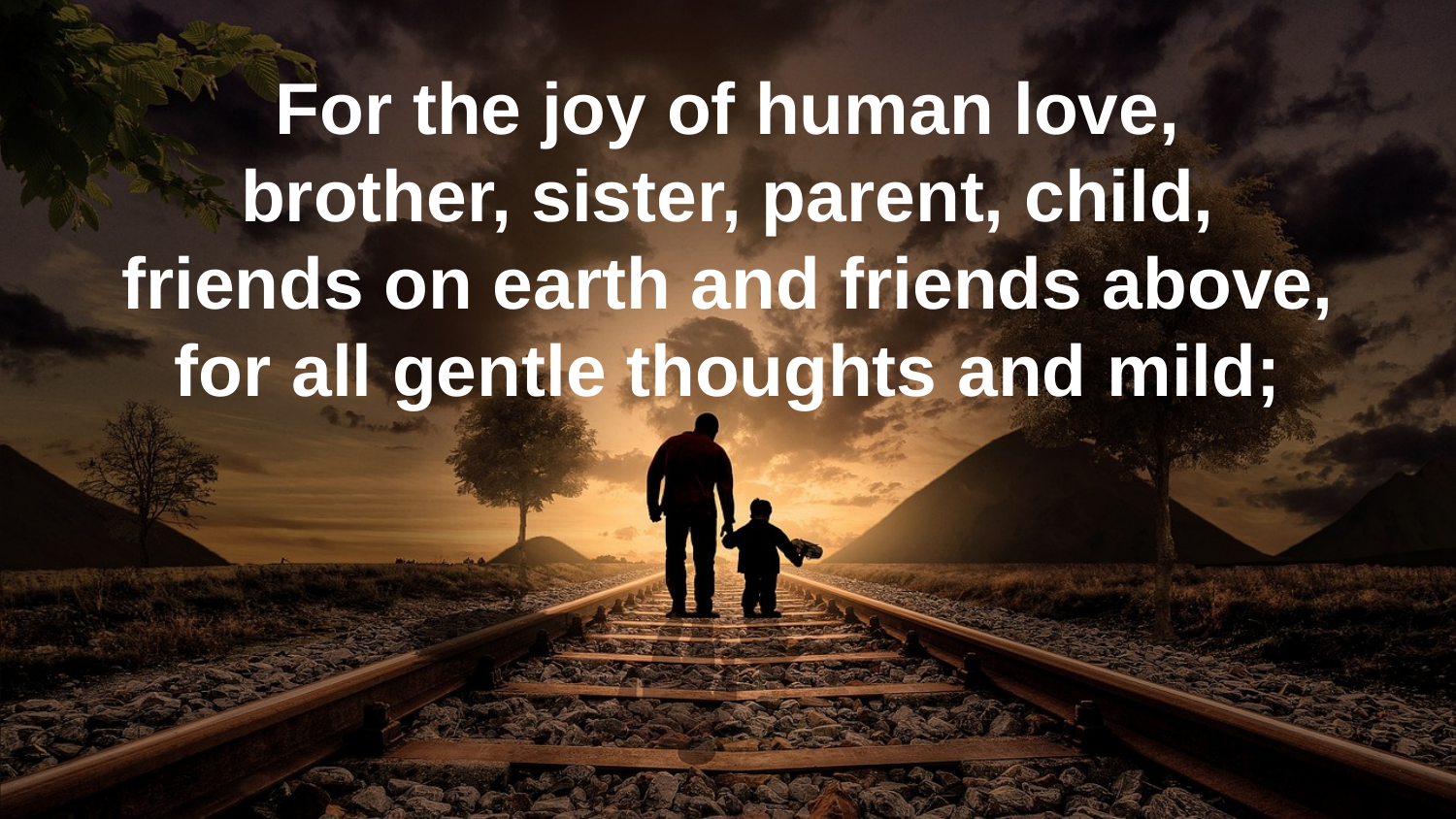

For the joy of human love,
brother, sister, parent, child,
friends on earth and friends above,
for all gentle thoughts and mild;